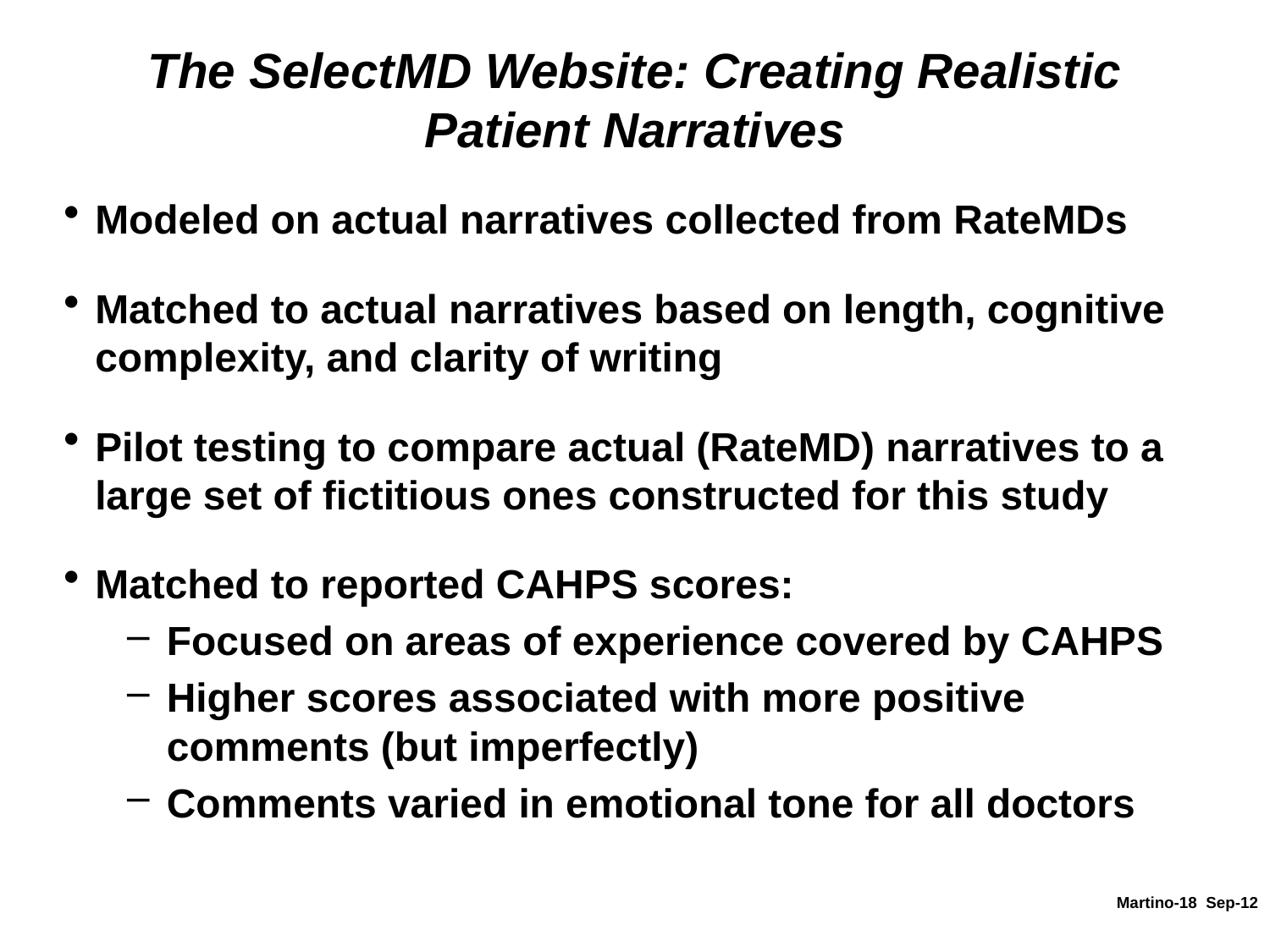

# The SelectMD Website: Creating Realistic Patient Narratives
Modeled on actual narratives collected from RateMDs
Matched to actual narratives based on length, cognitive complexity, and clarity of writing
Pilot testing to compare actual (RateMD) narratives to a large set of fictitious ones constructed for this study
Matched to reported CAHPS scores:
Focused on areas of experience covered by CAHPS
Higher scores associated with more positive comments (but imperfectly)
Comments varied in emotional tone for all doctors
18